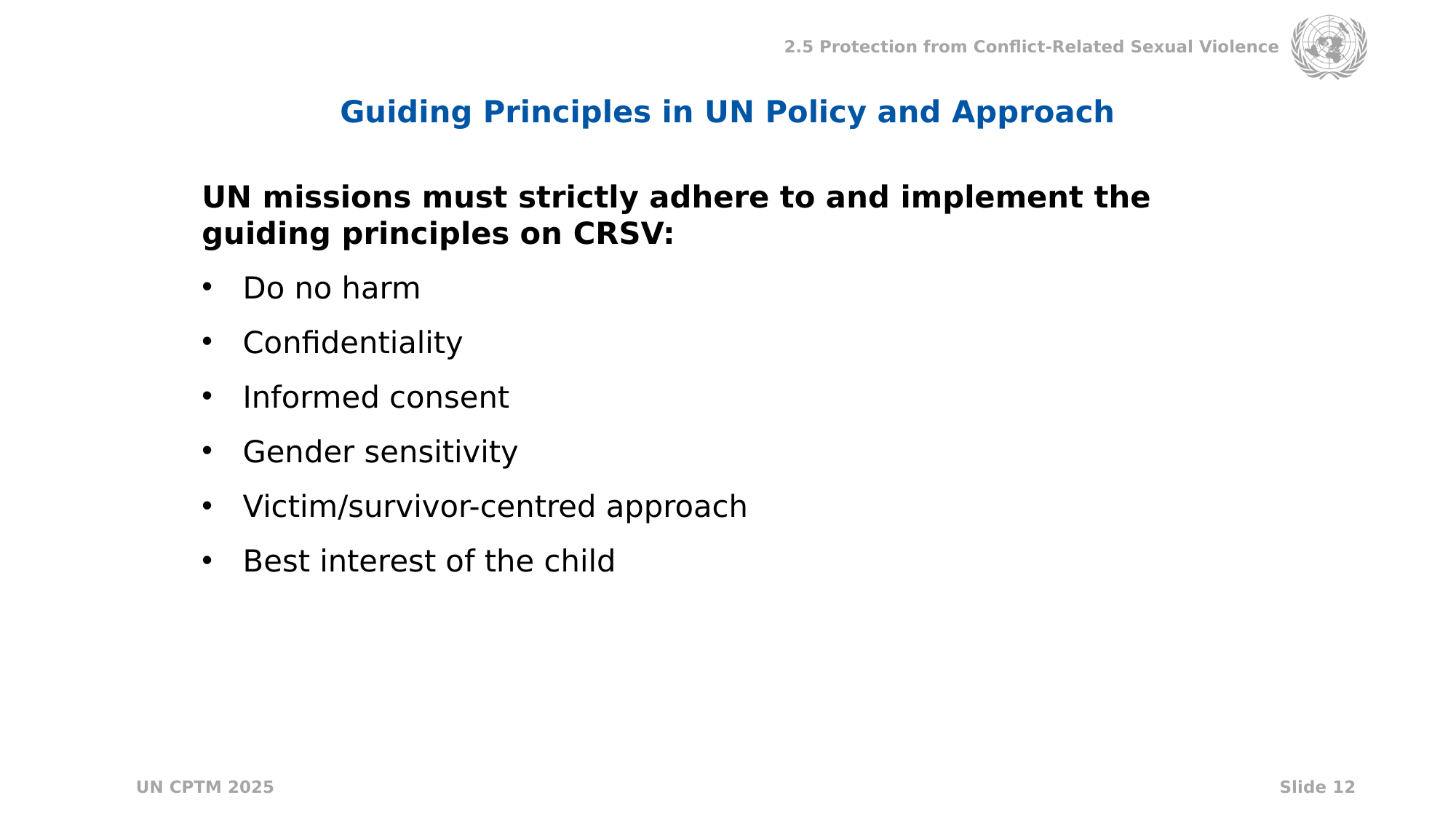

Guiding Principles in UN Policy and Approach
UN missions must strictly adhere to and implement the guiding principles on CRSV:
Do no harm
Confidentiality
Informed consent
Gender sensitivity
Victim/survivor-centred approach
Best interest of the child